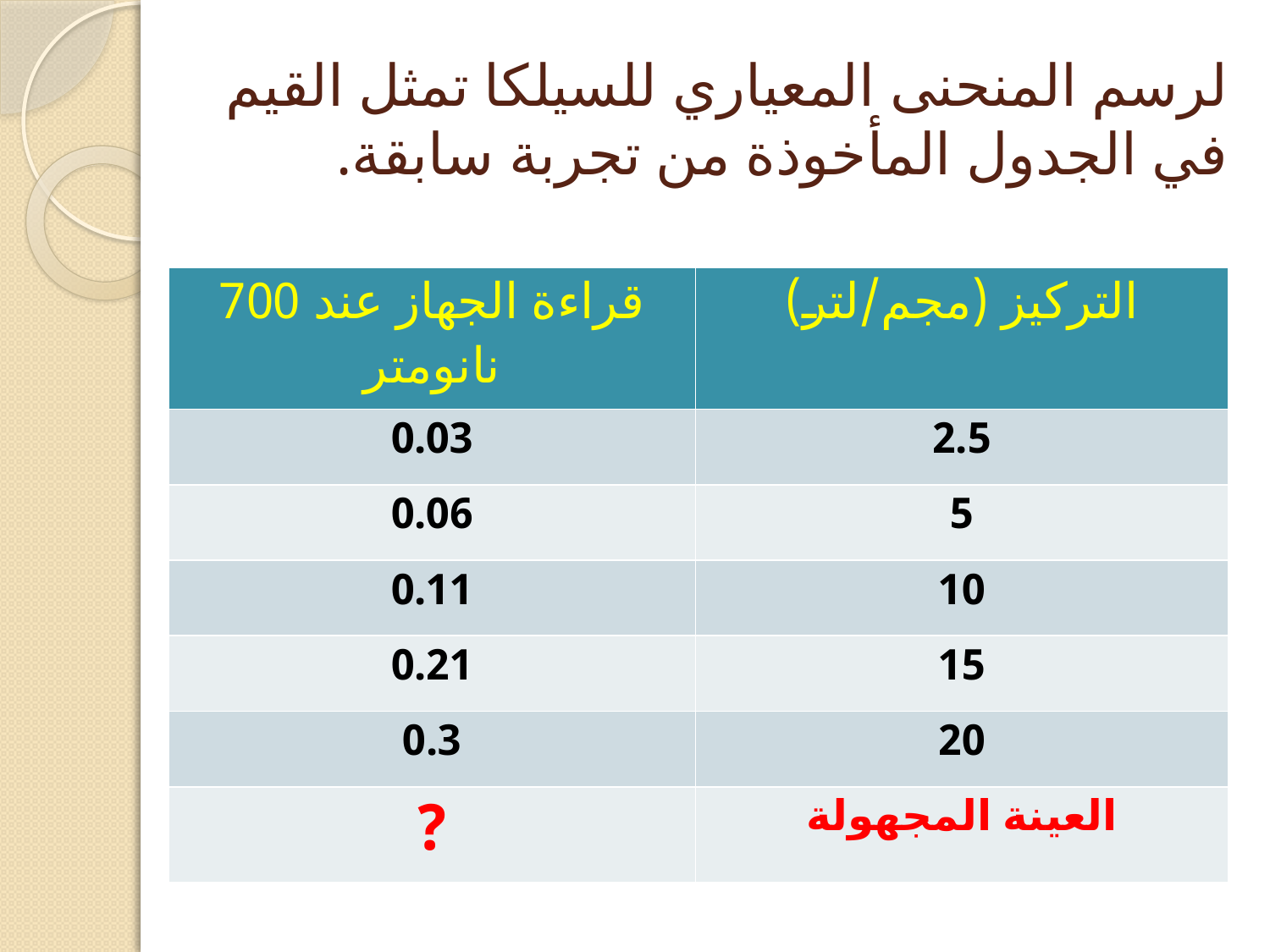

# لرسم المنحنى المعياري للسيلكا تمثل القيم في الجدول المأخوذة من تجربة سابقة.
| قراءة الجهاز عند 700 نانومتر | التركيز (مجم/لتر) |
| --- | --- |
| 0.03 | 2.5 |
| 0.06 | 5 |
| 0.11 | 10 |
| 0.21 | 15 |
| 0.3 | 20 |
| ? | العينة المجهولة |